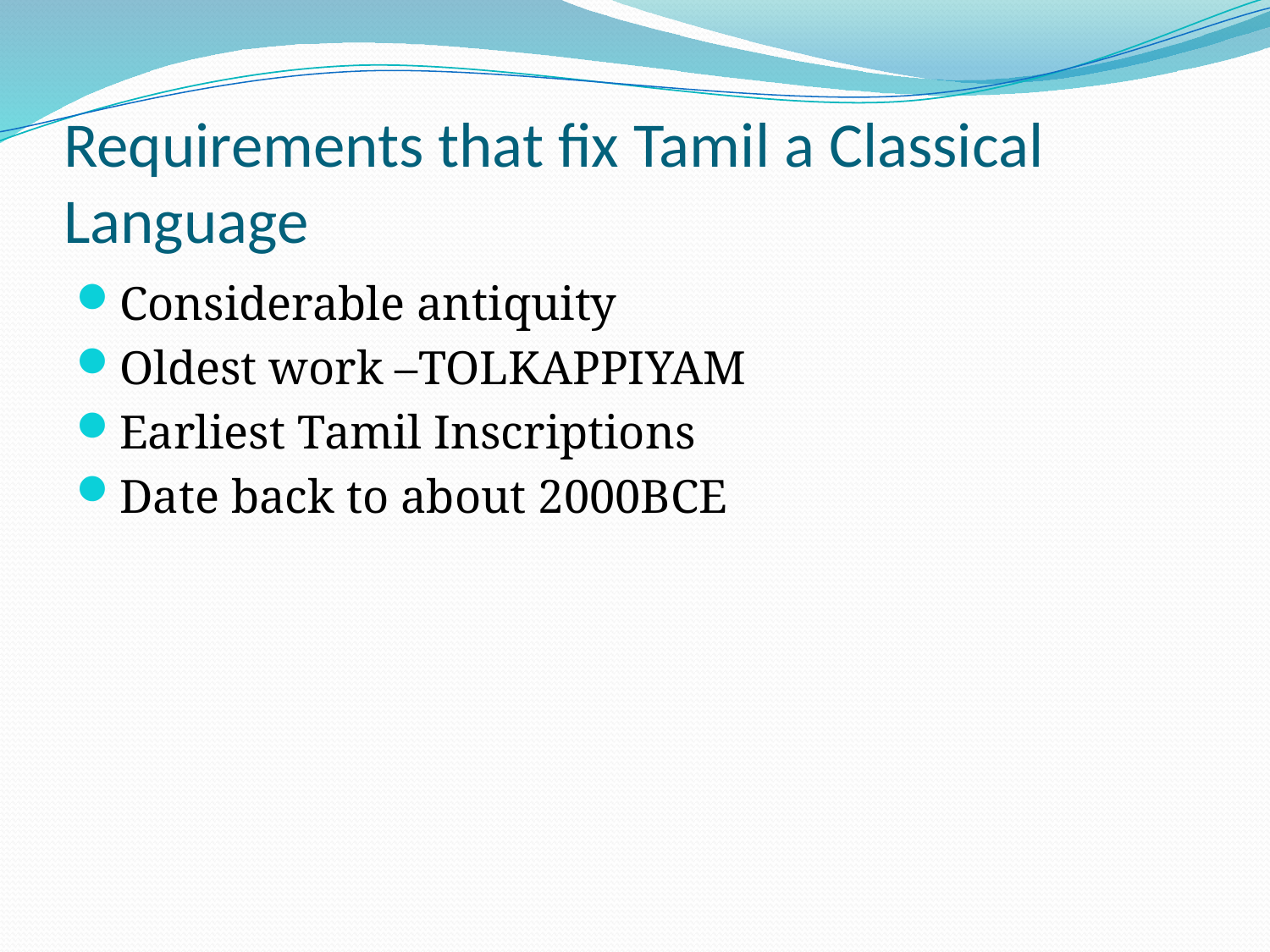

# Requirements that fix Tamil a Classical Language
Considerable antiquity
Oldest work –TOLKAPPIYAM
Earliest Tamil Inscriptions
Date back to about 2000BCE